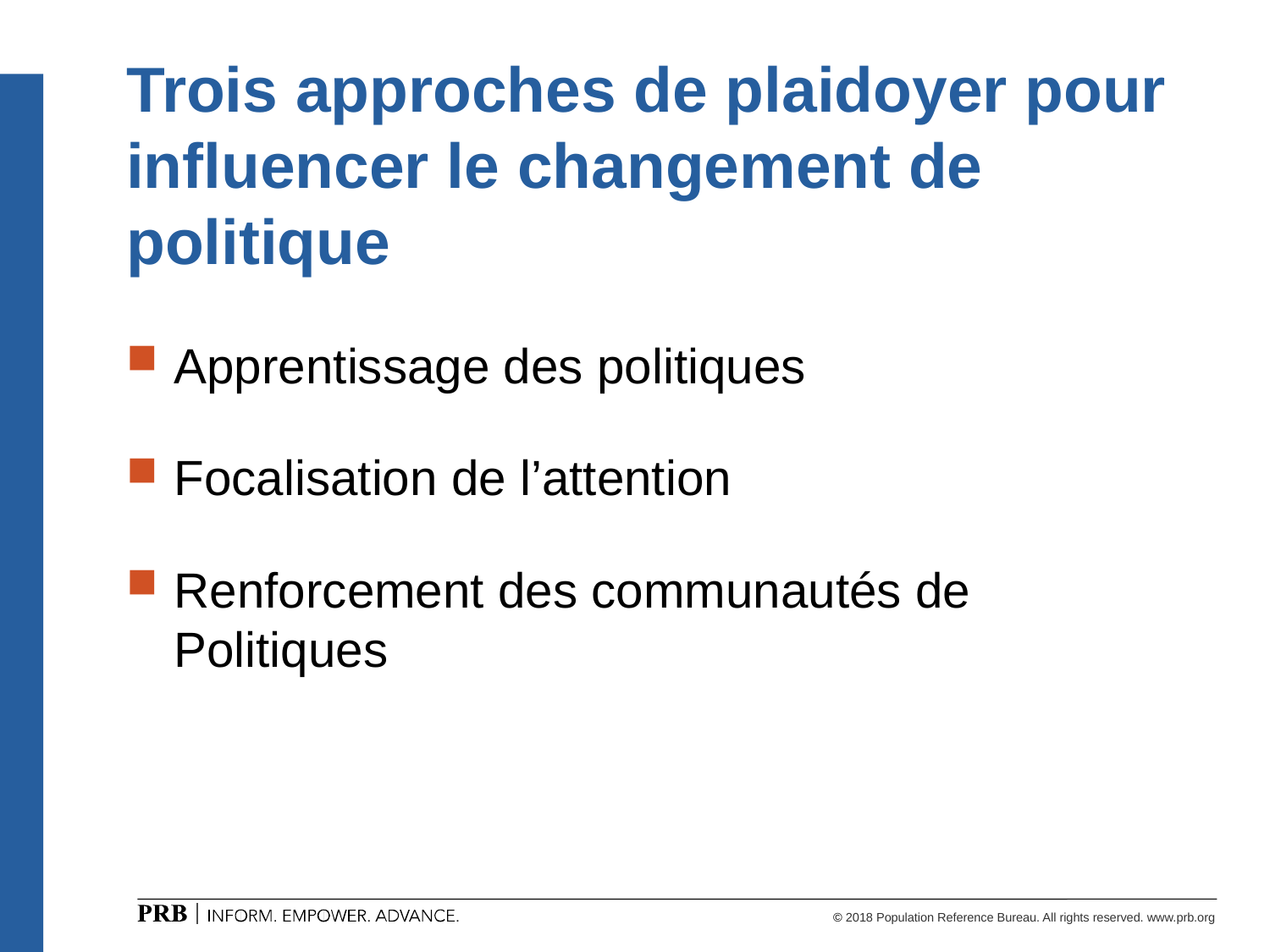

# Trois approches de plaidoyer pour influencer le changement de politique
Apprentissage des politiques
Focalisation de l’attention
Renforcement des communautés de Politiques